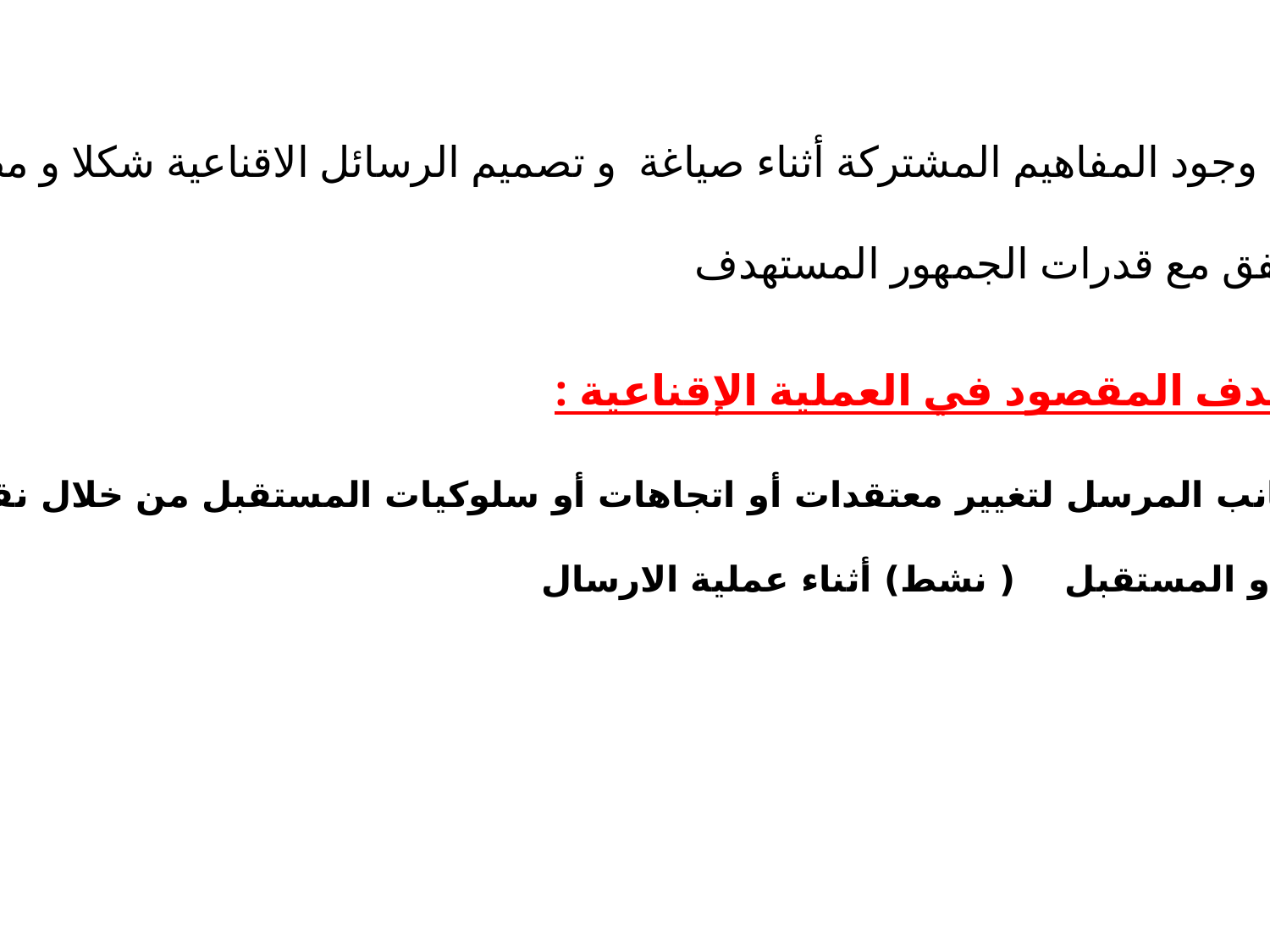

أهمية وجود المفاهيم المشتركة أثناء صياغة  و تصميم الرسائل الاقناعية شكلا و مضمونا

بما يتفق مع قدرات الجمهور المستهدف
الهدف المقصود في العملية الإقناعية :

محاولة مقصودة من جانب المرسل لتغيير معتقدات أو اتجاهات أو سلوكيات المستقبل من خلال نقل بعض الرسائل .

لا بد ان يكون المرسل و المستقبل    ( نشط) أثناء عملية الارسال